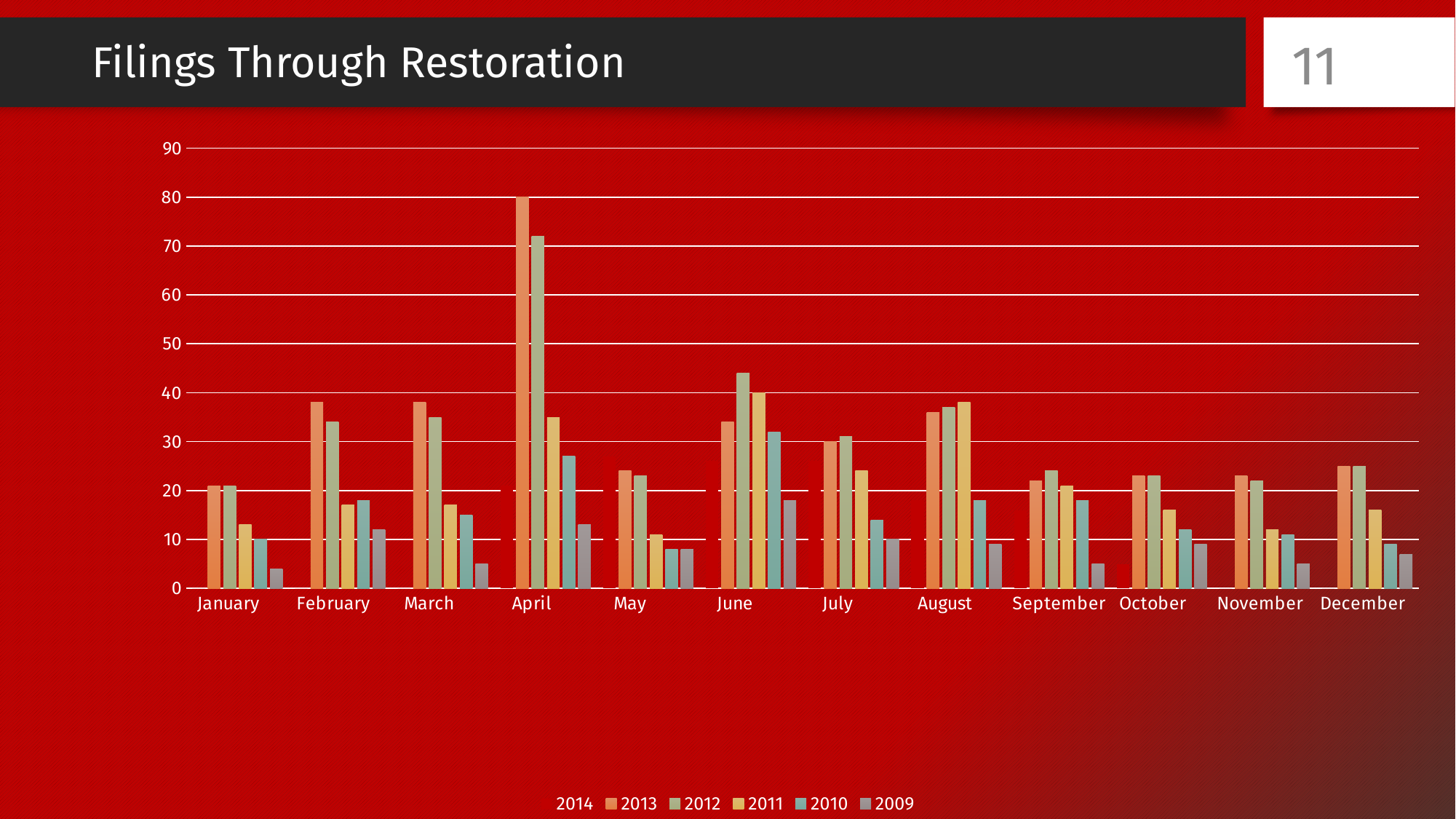

# Filings Through Restoration
11

### Chart

| Category | 2014 | 2013 | 2012 | 2011 | 2010 | 2009 |
|---|---|---|---|---|---|---|
| January     | 0.0 | 21.0 | 21.0 | 13.0 | 10.0 | 4.0 |
| February    | 0.0 | 38.0 | 34.0 | 17.0 | 18.0 | 12.0 |
| March       | 0.0 | 38.0 | 35.0 | 17.0 | 15.0 | 5.0 |
| April       | 21.0 | 80.0 | 72.0 | 35.0 | 27.0 | 13.0 |
| May         | 27.0 | 24.0 | 23.0 | 11.0 | 8.0 | 8.0 |
| June        | 26.0 | 34.0 | 44.0 | 40.0 | 32.0 | 18.0 |
| July        | 26.0 | 30.0 | 31.0 | 24.0 | 14.0 | 10.0 |
| August      | 18.0 | 36.0 | 37.0 | 38.0 | 18.0 | 9.0 |
| September   | 16.0 | 22.0 | 24.0 | 21.0 | 18.0 | 5.0 |
| October     | 5.0 | 23.0 | 23.0 | 16.0 | 12.0 | 9.0 |
| November    | 0.0 | 23.0 | 22.0 | 12.0 | 11.0 | 5.0 |
| December    | 0.0 | 25.0 | 25.0 | 16.0 | 9.0 | 7.0 |